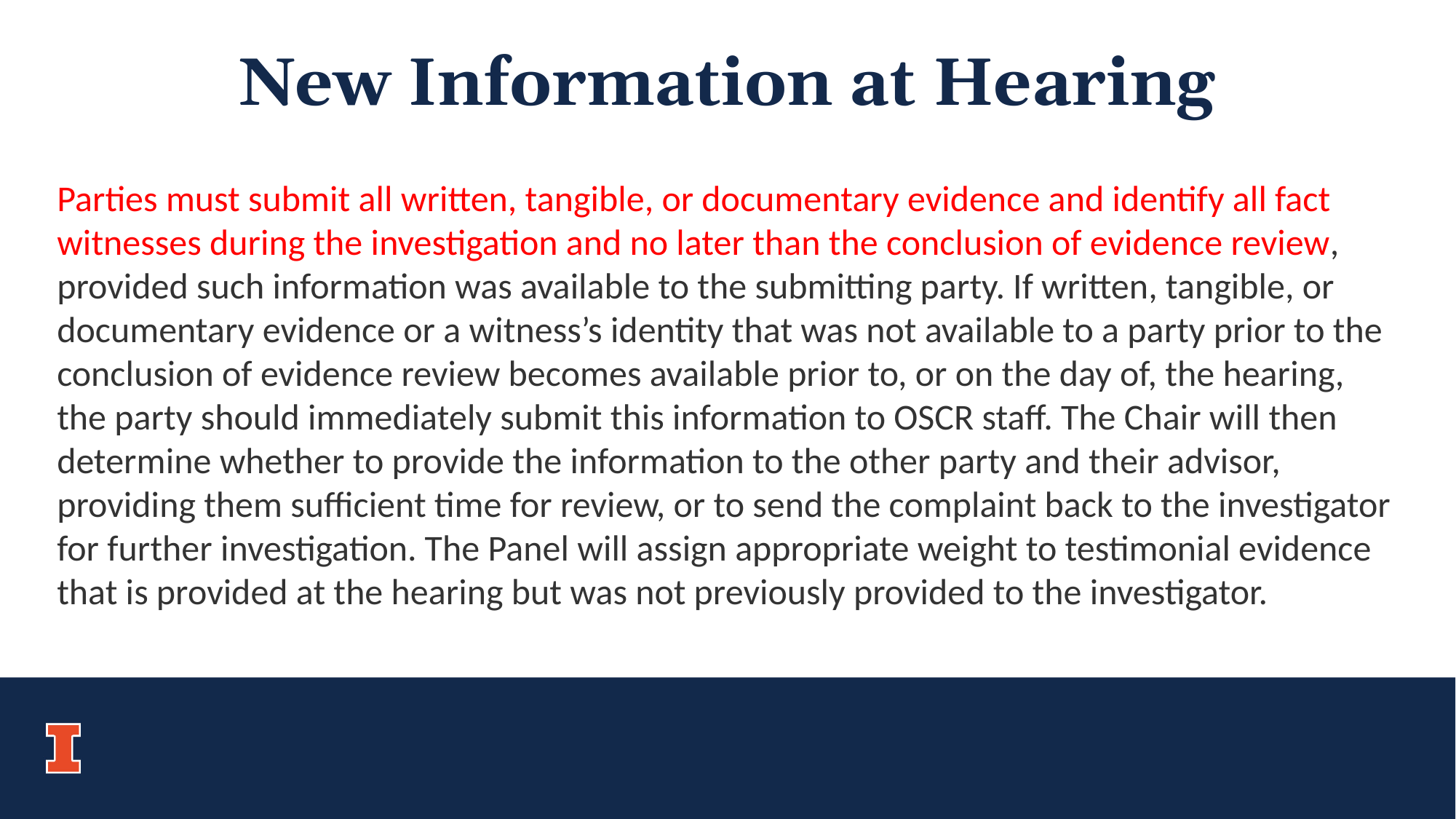

New Information at Hearing
Parties must submit all written, tangible, or documentary evidence and identify all fact witnesses during the investigation and no later than the conclusion of evidence review, provided such information was available to the submitting party. If written, tangible, or documentary evidence or a witness’s identity that was not available to a party prior to the conclusion of evidence review becomes available prior to, or on the day of, the hearing, the party should immediately submit this information to OSCR staff. The Chair will then determine whether to provide the information to the other party and their advisor, providing them sufficient time for review, or to send the complaint back to the investigator for further investigation. The Panel will assign appropriate weight to testimonial evidence that is provided at the hearing but was not previously provided to the investigator.